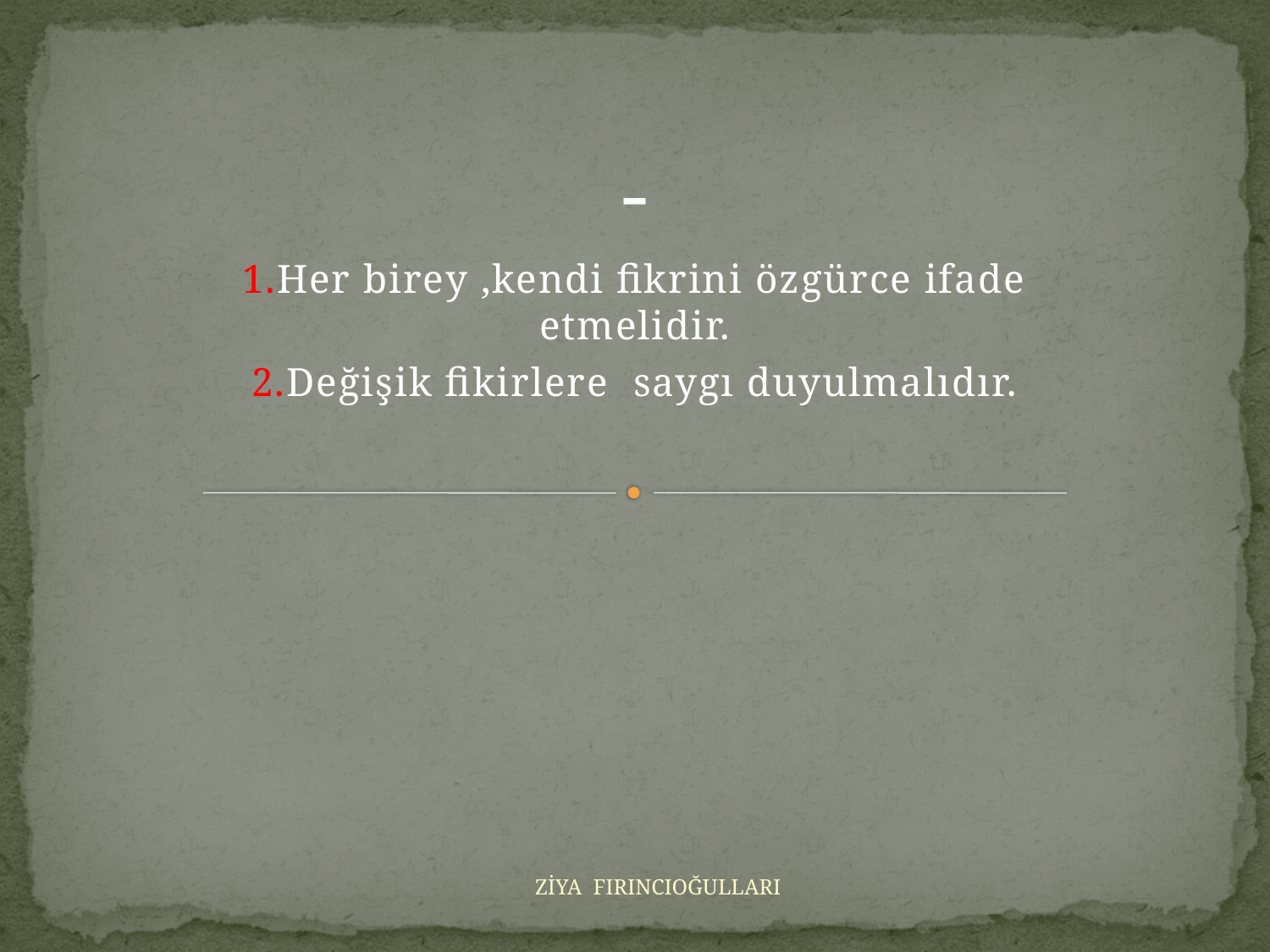

# -
1.Her birey ,kendi fikrini özgürce ifade etmelidir.
2.Değişik fikirlere  saygı duyulmalıdır.

ZİYA  FIRINCIOĞULLARI